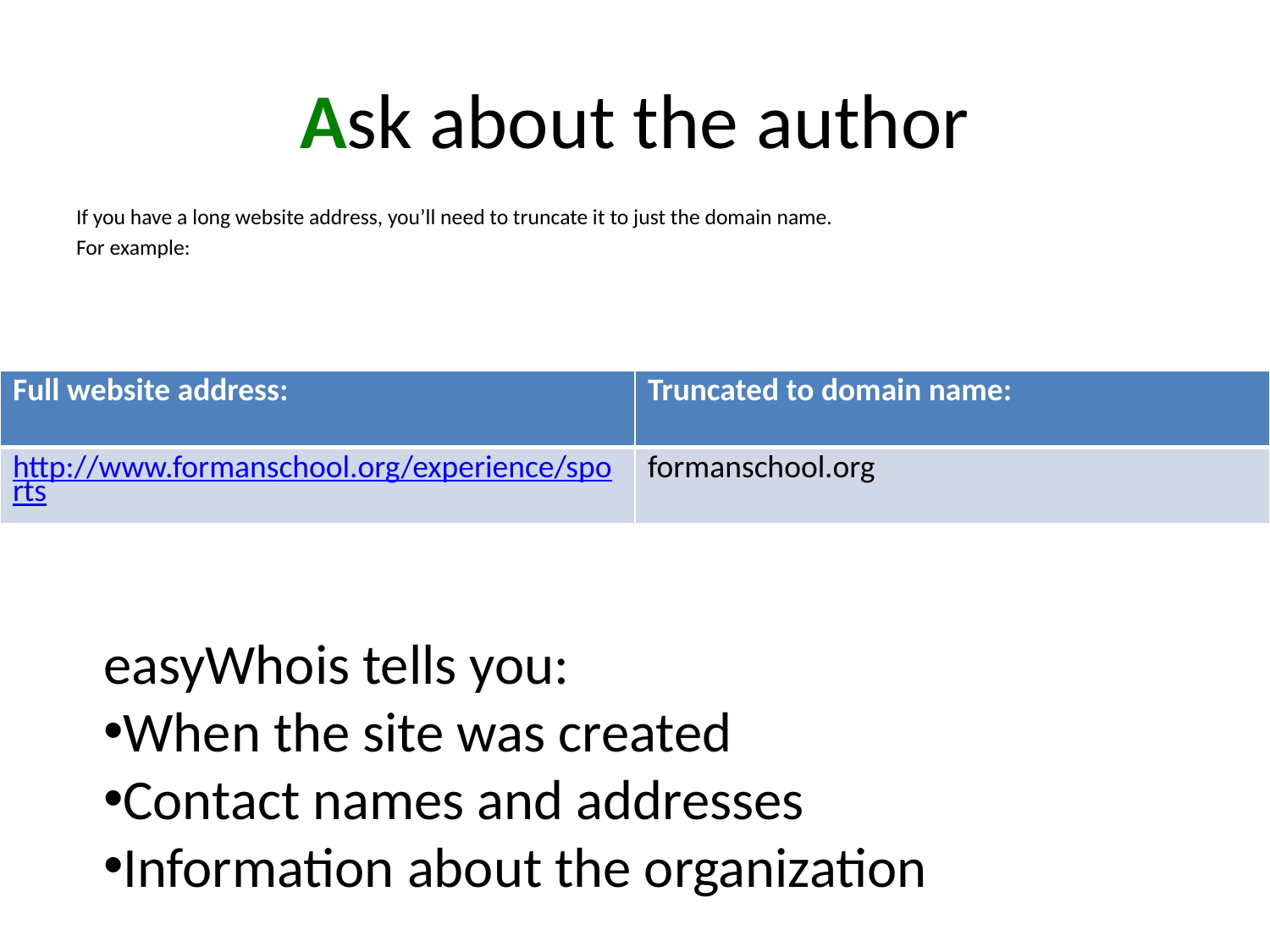

# Ask about the author
If you have a long website address, you’ll need to truncate it to just the domain name.
For example:

| Full website address: | Truncated to domain name: |
| --- | --- |
| http://www.formanschool.org/experience/sports | formanschool.org |
easyWhois tells you:
When the site was created
Contact names and addresses
Information about the organization